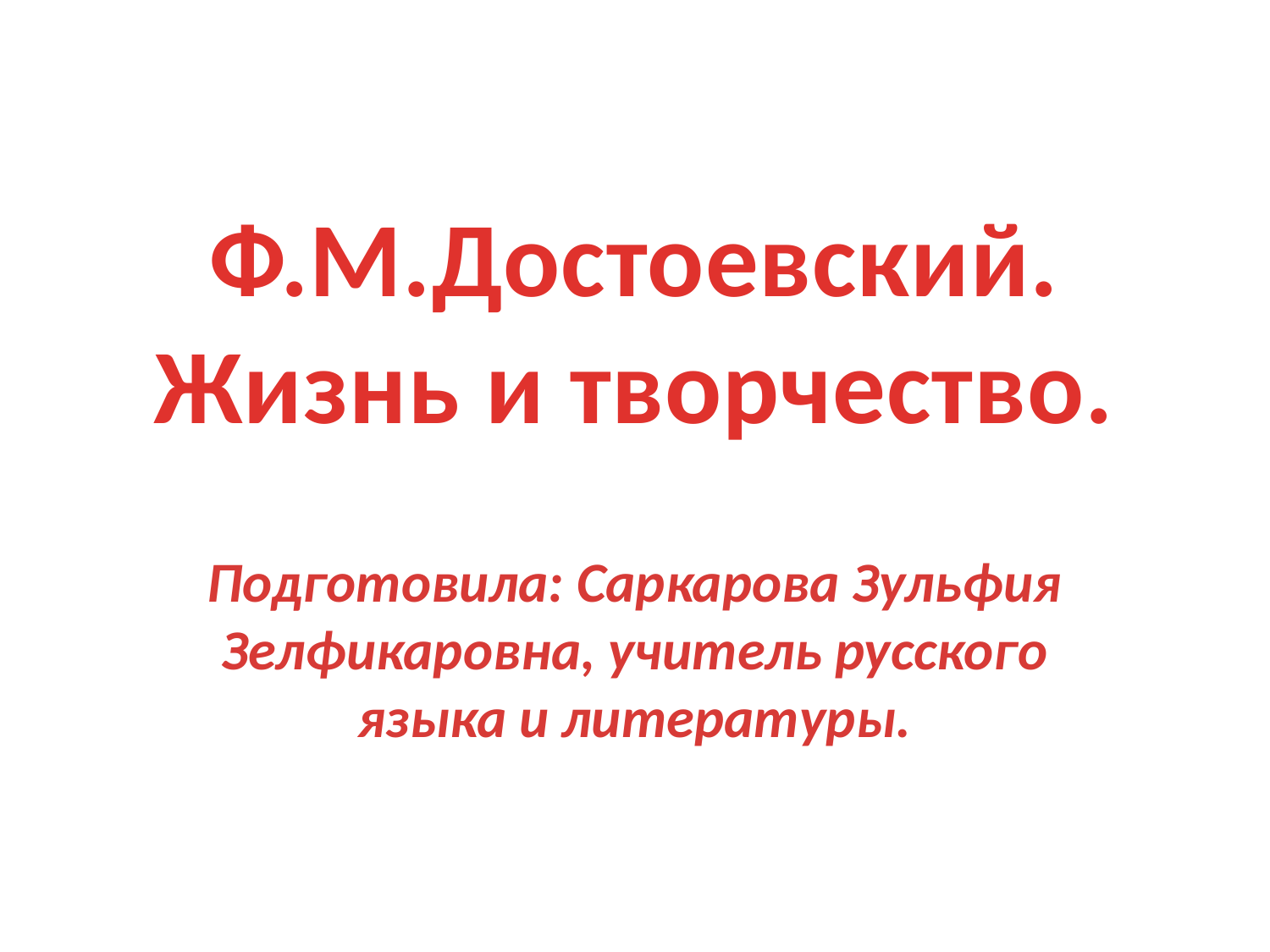

# Ф.М.Достоевский. Жизнь и творчество.
Подготовила: Саркарова Зульфия Зелфикаровна, учитель русского языка и литературы.